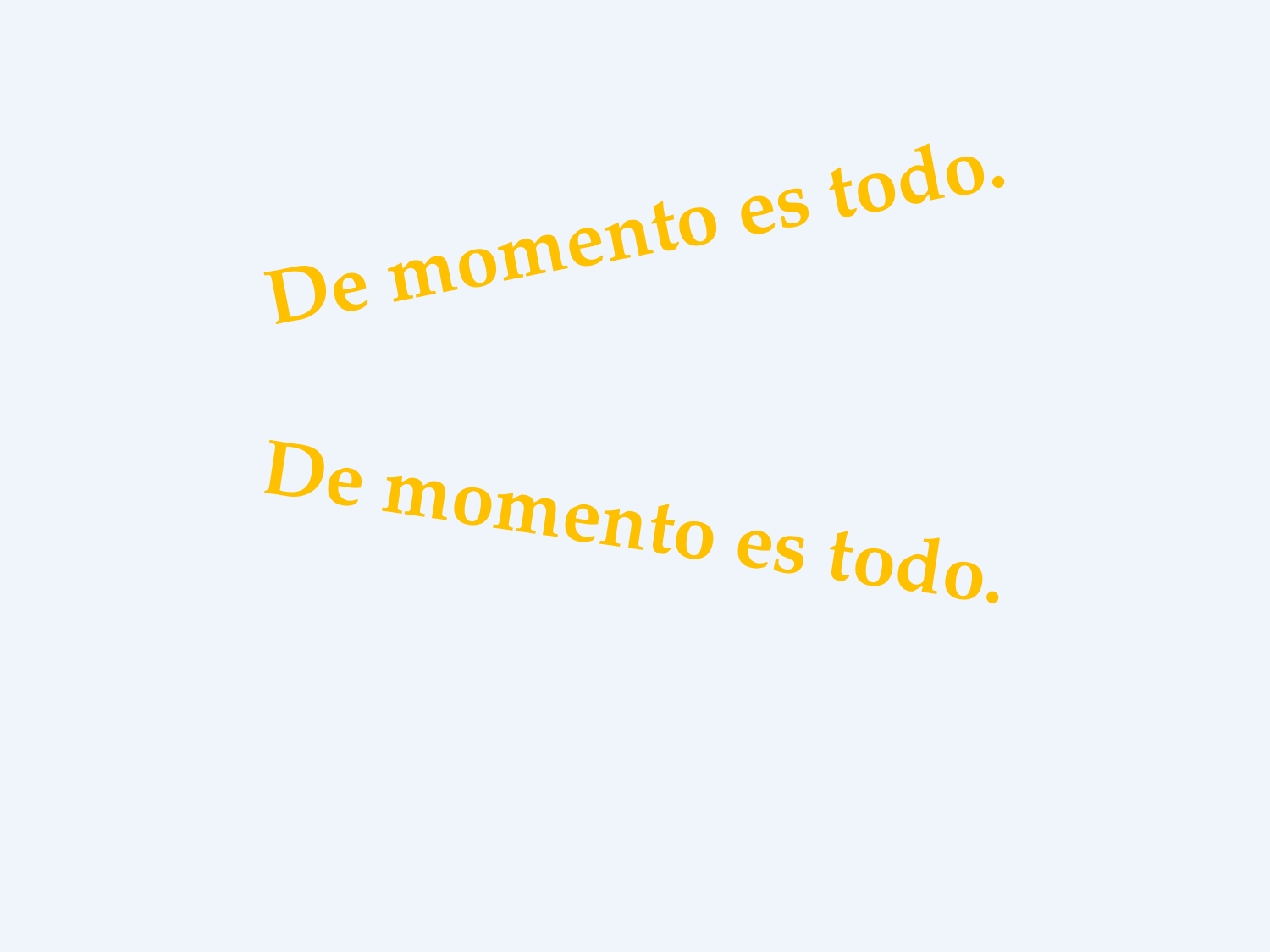

De momento es todo.
De momento es todo.